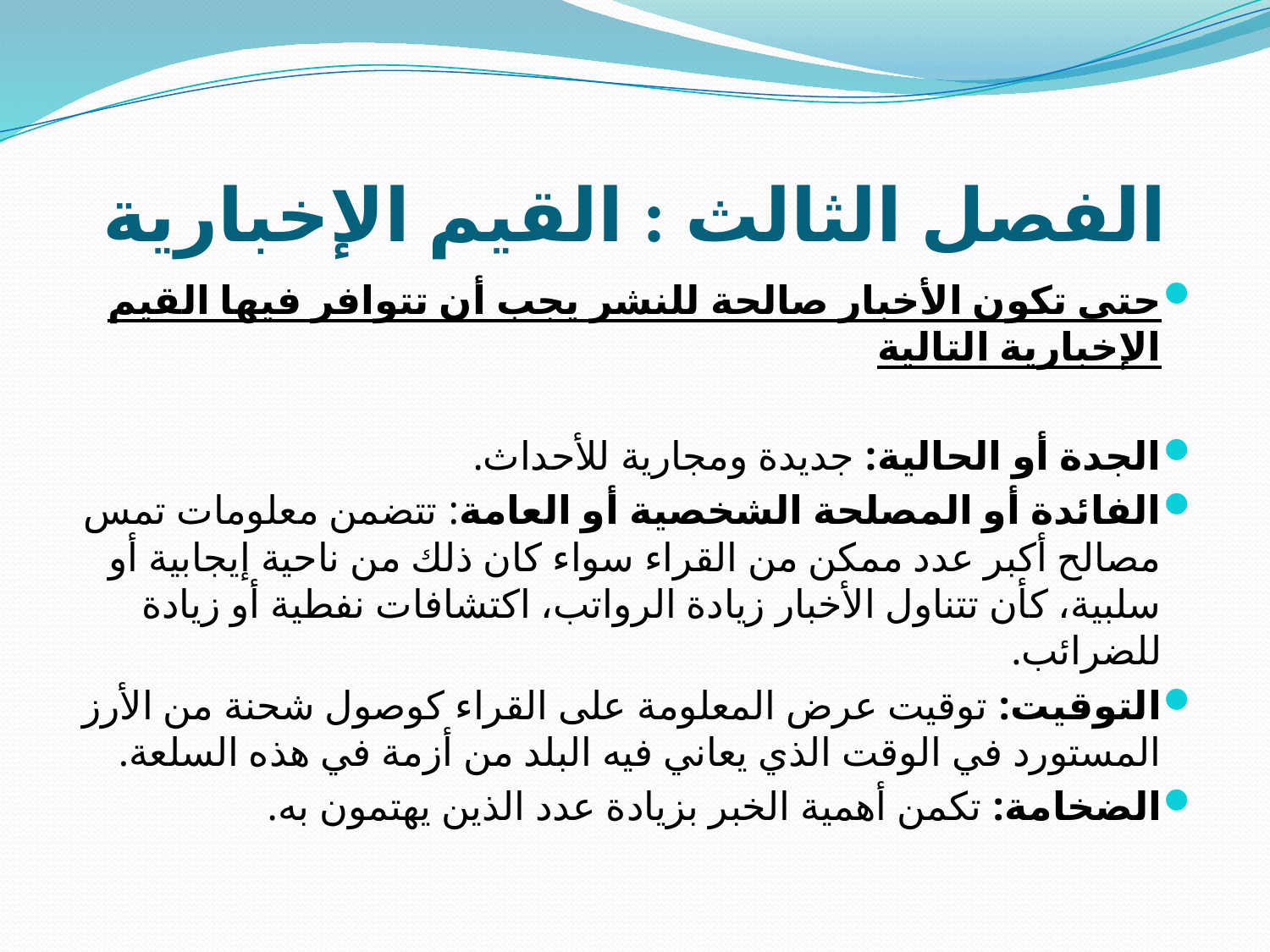

# الفصل الثالث : القيم الإخبارية
حتى تكون الأخبار صالحة للنشر يجب أن تتوافر فيها القيم الإخبارية التالية

الجدة أو الحالية: جديدة ومجارية للأحداث.
الفائدة أو المصلحة الشخصية أو العامة: تتضمن معلومات تمس مصالح أكبر عدد ممكن من القراء سواء كان ذلك من ناحية إيجابية أو سلبية، كأن تتناول الأخبار زيادة الرواتب، اكتشافات نفطية أو زيادة للضرائب.
التوقيت: توقيت عرض المعلومة على القراء كوصول شحنة من الأرز المستورد في الوقت الذي يعاني فيه البلد من أزمة في هذه السلعة.
الضخامة: تكمن أهمية الخبر بزيادة عدد الذين يهتمون به.